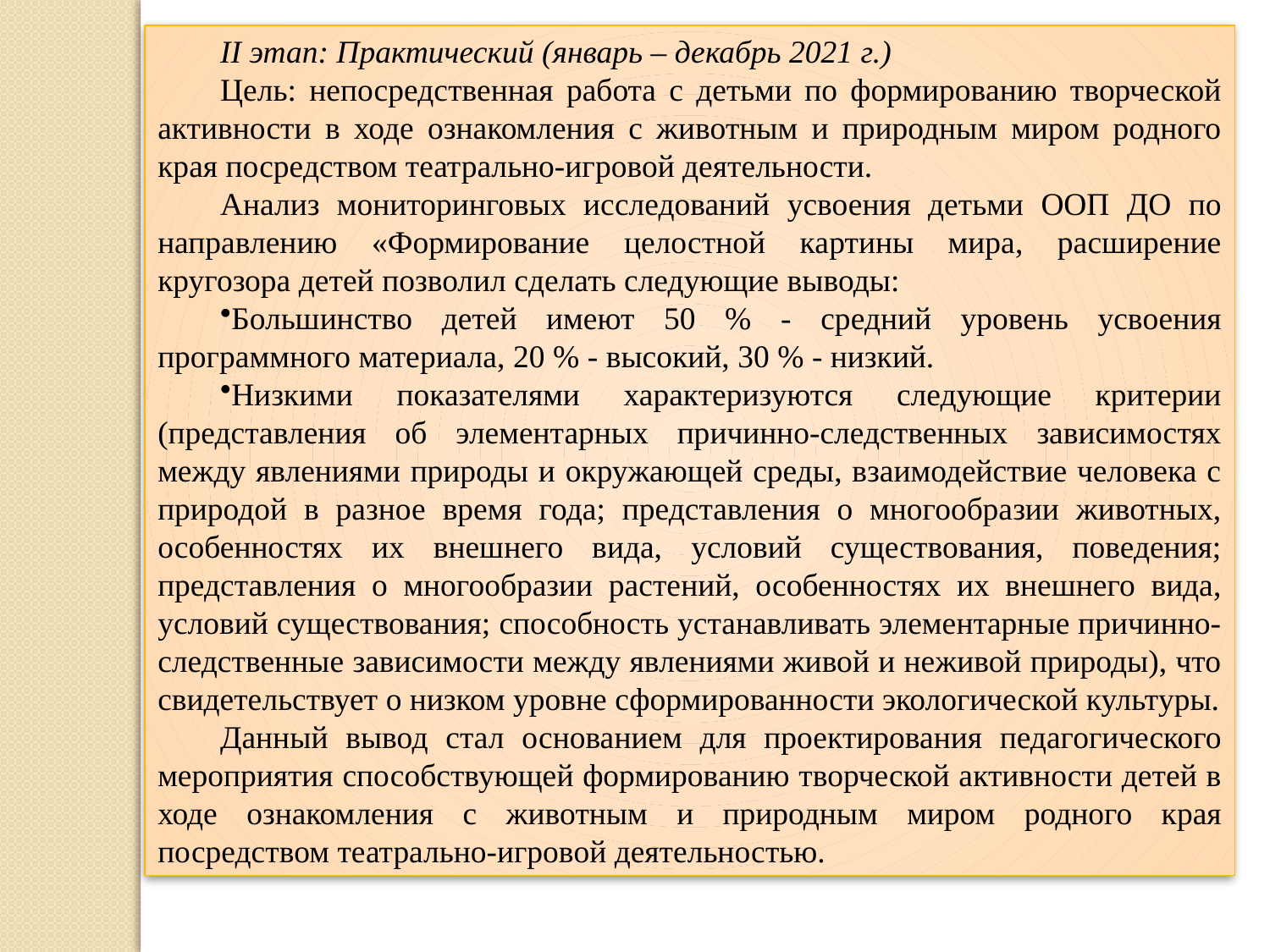

II этап: Практический (январь – декабрь 2021 г.)
Цель: непосредственная работа с детьми по формированию творческой активности в ходе ознакомления с животным и природным миром родного края посредством театрально-игровой деятельности.
Анализ мониторинговых исследований усвоения детьми ООП ДО по направлению «Формирование целостной картины мира, расширение кругозора детей позволил сделать следующие выводы:
Большинство детей имеют 50 % - средний уровень усвоения программного материала, 20 % - высокий, 30 % - низкий.
Низкими показателями характеризуются следующие критерии (представления об элементарных причинно-следственных зависимостях между явлениями природы и окружающей среды, взаимодействие человека с природой в разное время года; представления о многообразии животных, особенностях их внешнего вида, условий существования, поведения; представления о многообразии растений, особенностях их внешнего вида, условий существования; способность устанавливать элементарные причинно-следственные зависимости между явлениями живой и неживой природы), что свидетельствует о низком уровне сформированности экологической культуры.
Данный вывод стал основанием для проектирования педагогического мероприятия способствующей формированию творческой активности детей в ходе ознакомления с животным и природным миром родного края посредством театрально-игровой деятельностью.